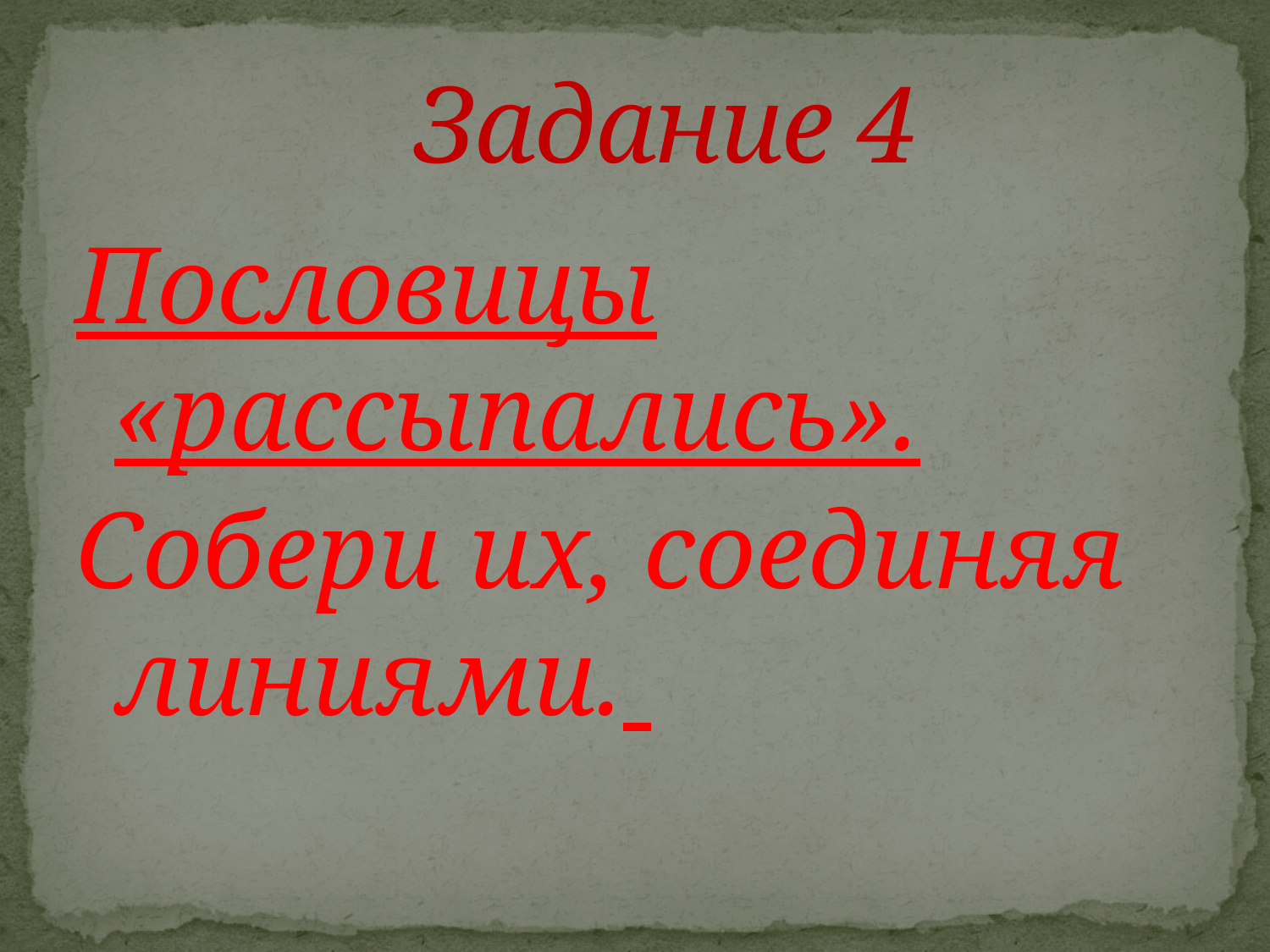

# Задание 4
Пословицы «рассыпались».
Собери их, соединяя линиями.